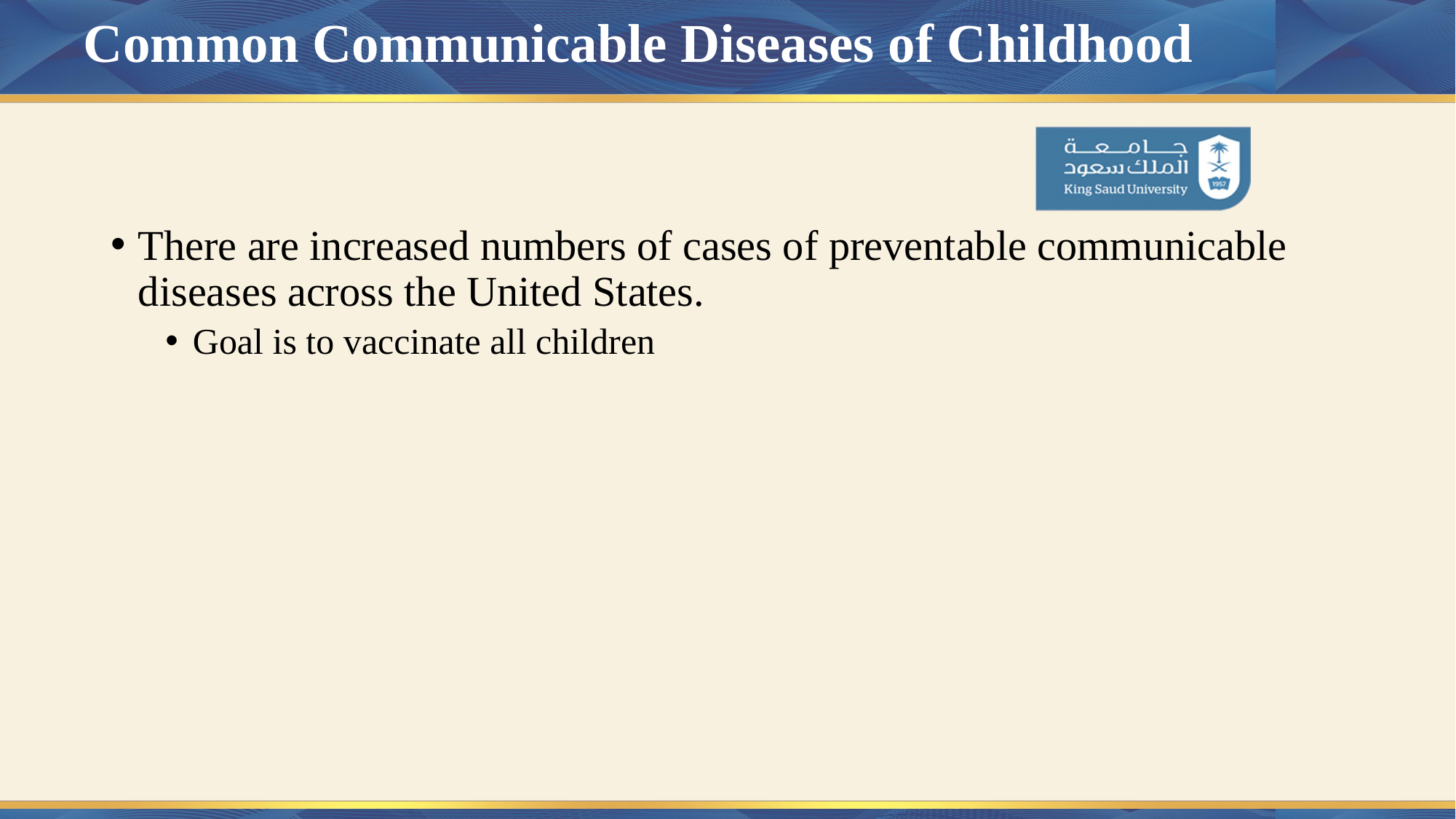

# Common Communicable Diseases of Childhood
There are increased numbers of cases of preventable communicable diseases across the United States.
Goal is to vaccinate all children